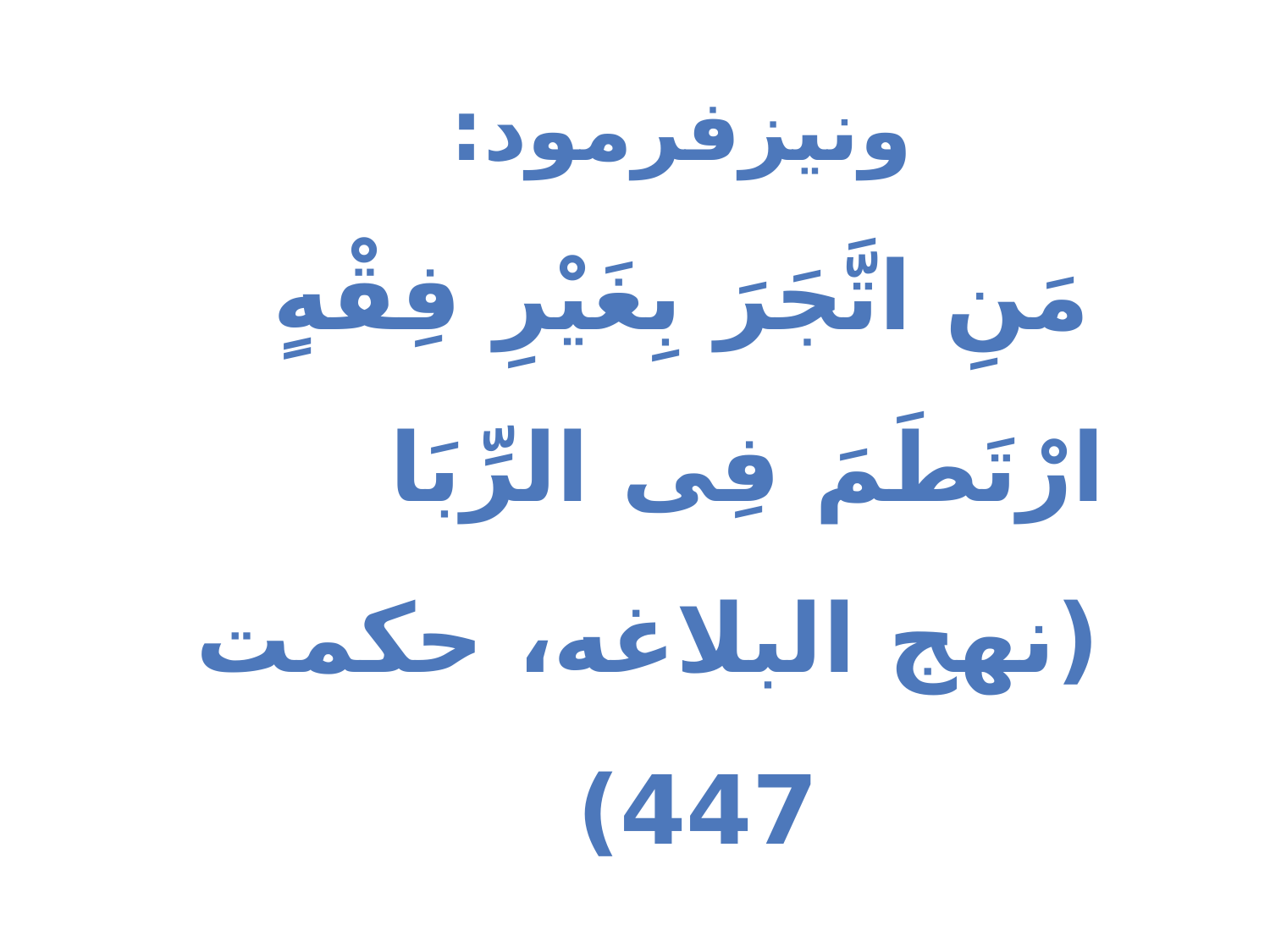

# ونیزفرمود: مَنِ اتَّجَرَ بِغَیْرِ فِقْهٍ ارْتَطَمَ فِی الرِّبَا (نهج البلاغه، حكمت 447)